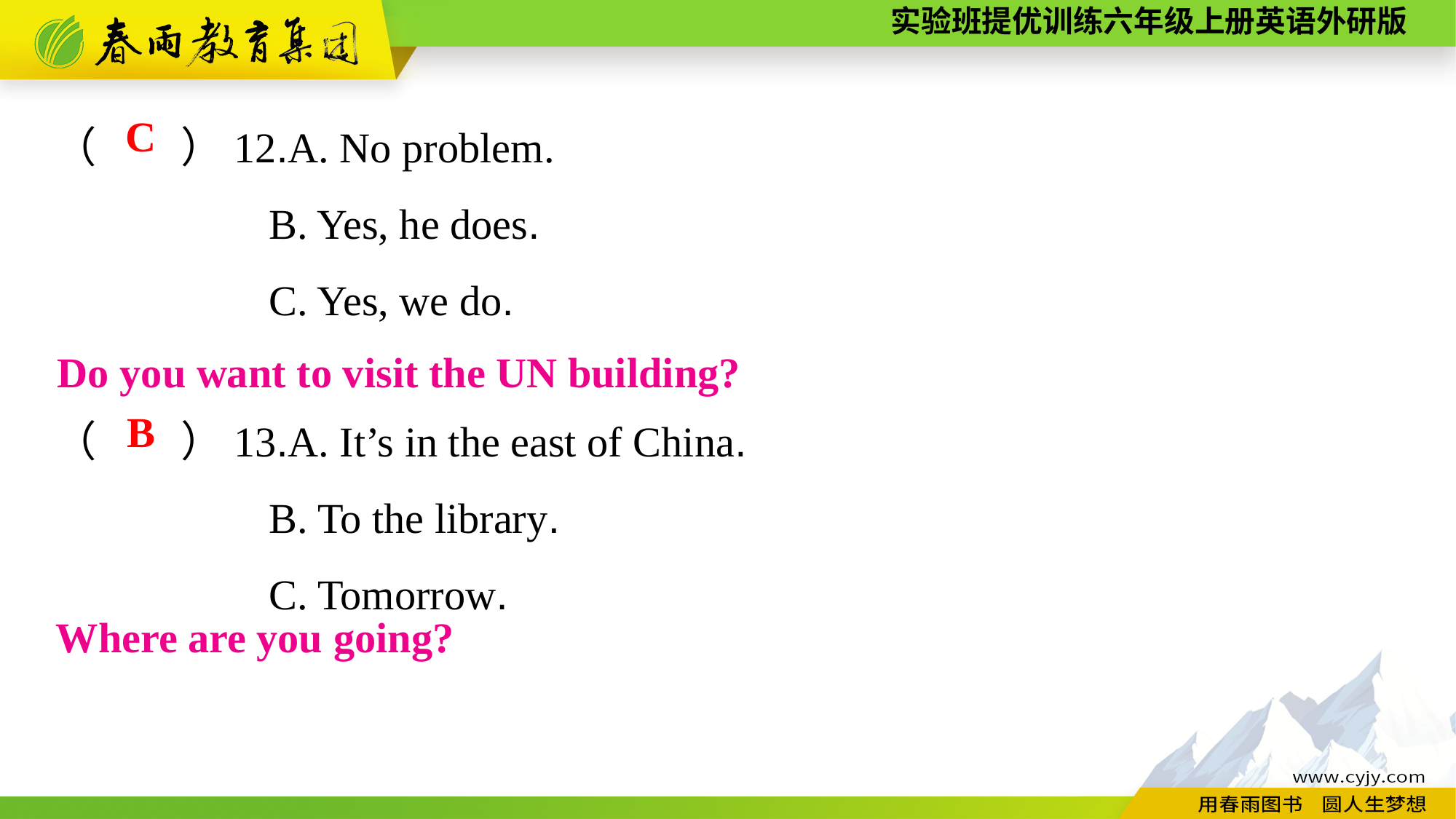

（　　）12.A. No problem.
B. Yes, he does.
C. Yes, we do.

（　　）13.A. It’s in the east of China.
B. To the library.
C. Tomorrow.
C
Do you want to visit the UN building?
B
Where are you going?